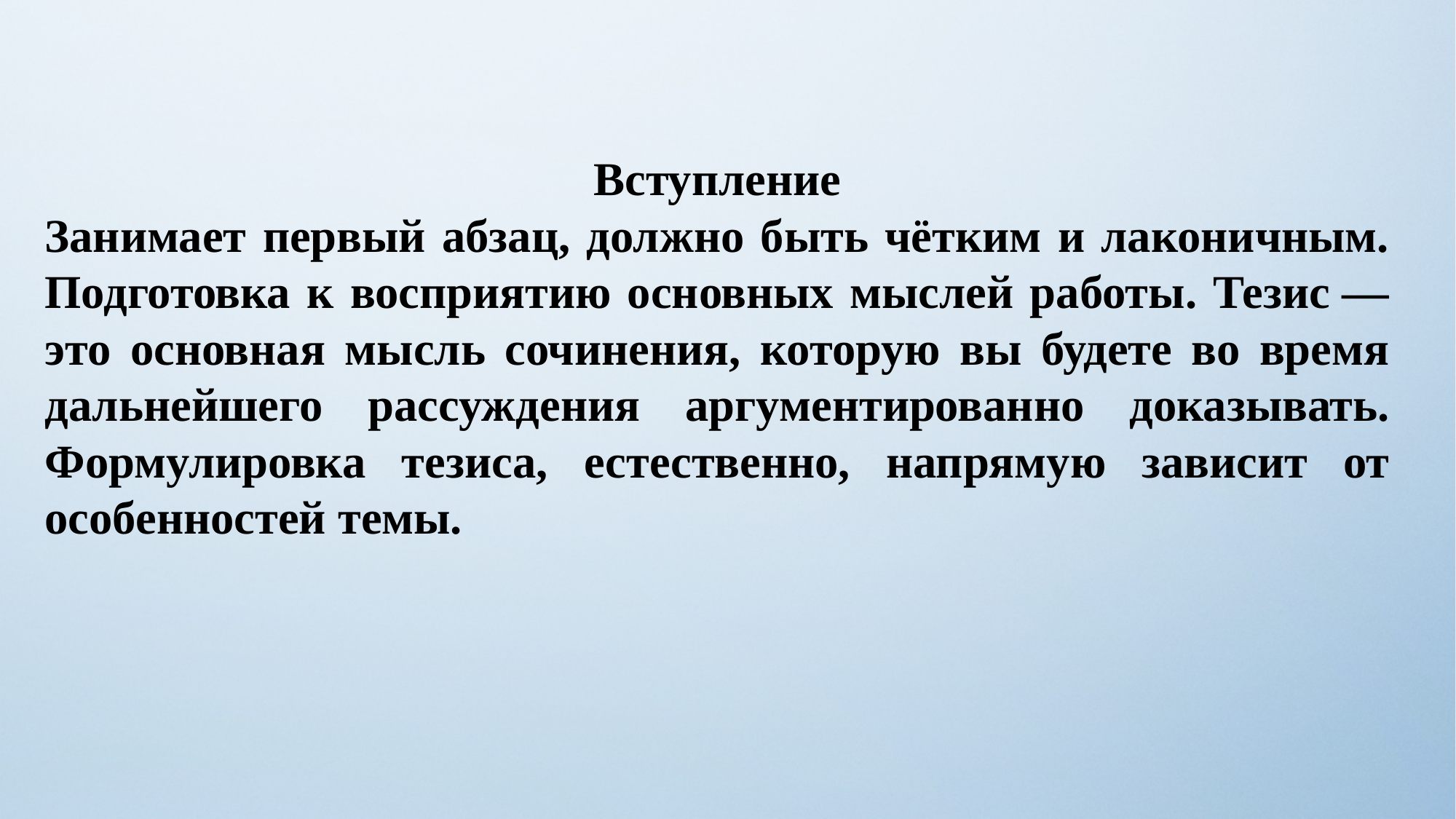

Вступление
Занимает первый абзац, должно быть чётким и лаконичным. Подготовка к восприятию основных мыслей работы. Тезис — это основная мысль сочинения, которую вы будете во время дальнейшего рассуждения аргументированно доказывать. Формулировка тезиса, естественно, напрямую зависит от особенностей темы.